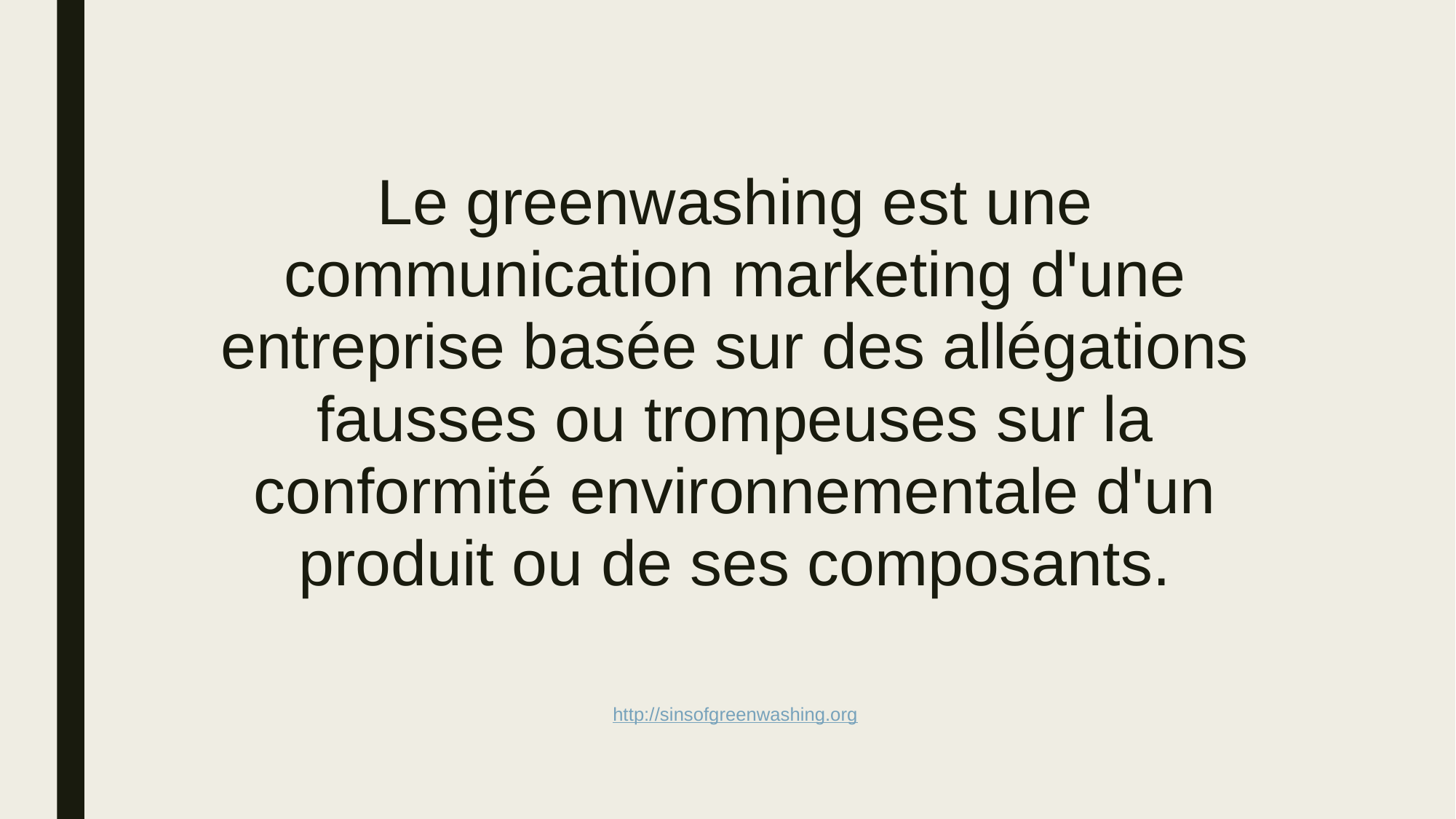

Le greenwashing est une communication marketing d'une entreprise basée sur des allégations fausses ou trompeuses sur la conformité environnementale d'un produit ou de ses composants.

http://sinsofgreenwashing.org